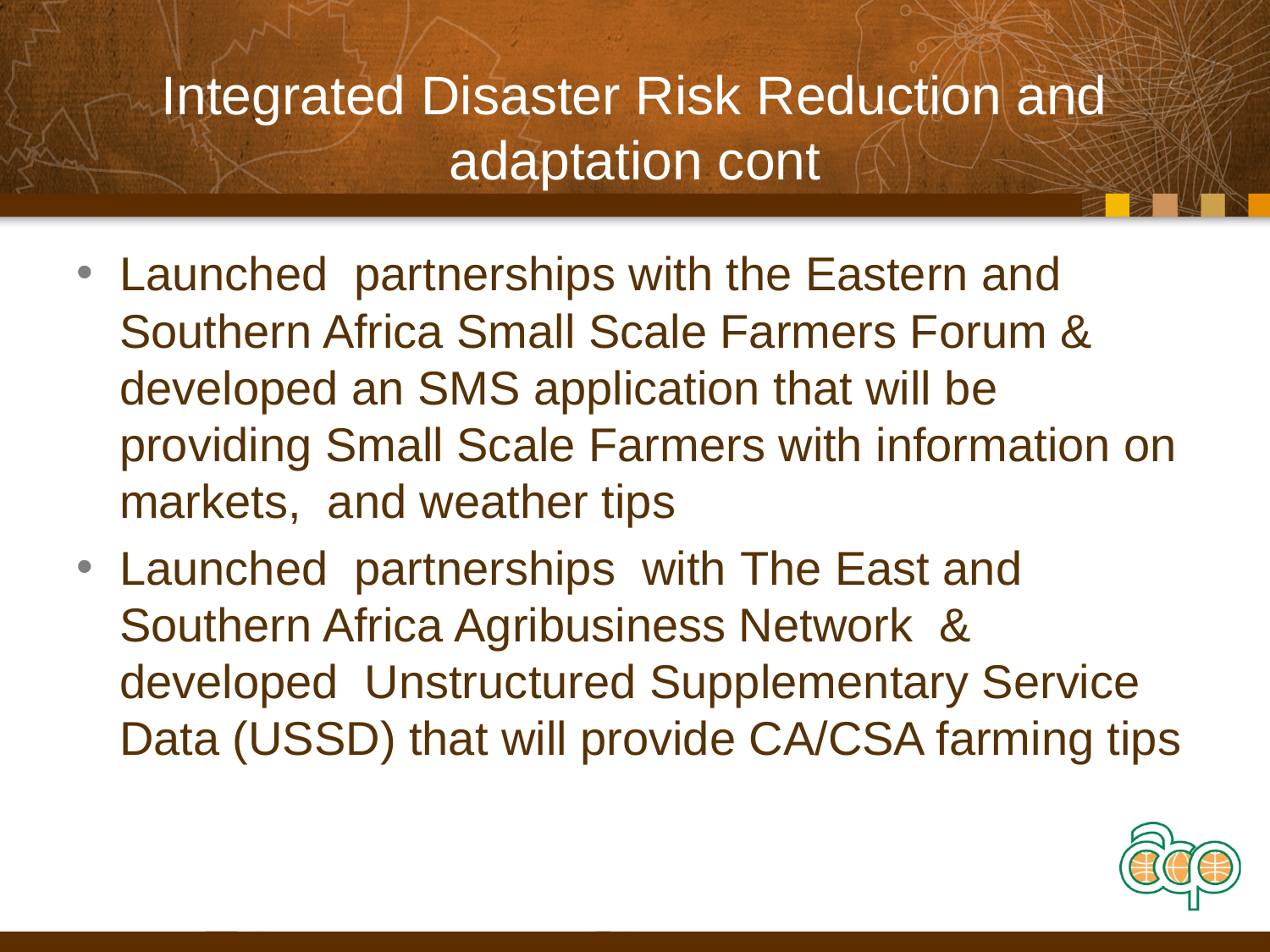

# Integrated Disaster Risk Reduction and adaptation cont
Launched  partnerships with the Eastern and Southern Africa Small Scale Farmers Forum & developed an SMS application that will be providing Small Scale Farmers with information on markets,  and weather tips
Launched  partnerships  with The East and Southern Africa Agribusiness Network  & developed  Unstructured Supplementary Service Data (USSD) that will provide CA/CSA farming tips